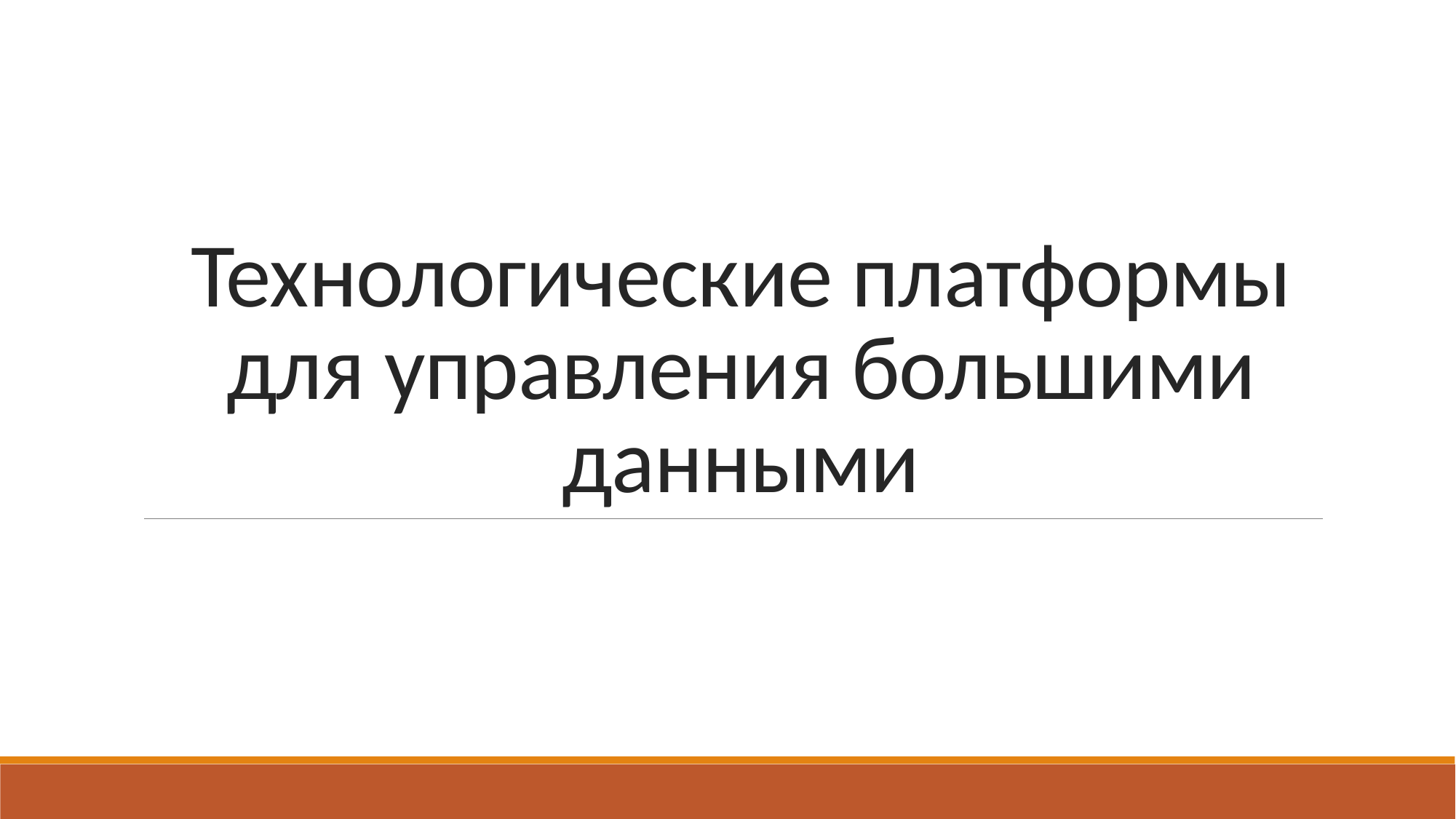

# Технологические платформы для управления большими данными